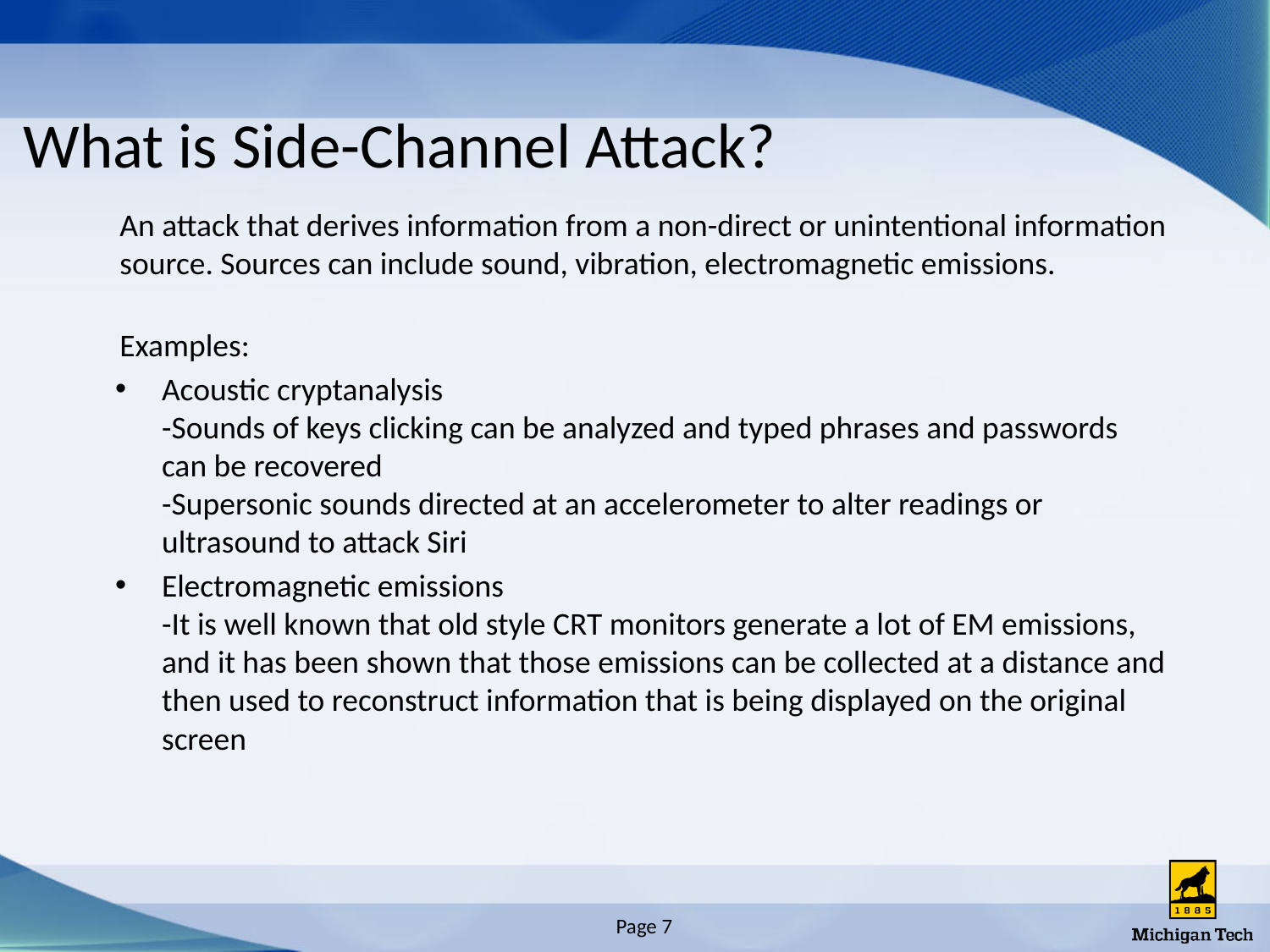

# What is Side-Channel Attack?
An attack that derives information from a non-direct or unintentional information source. Sources can include sound, vibration, electromagnetic emissions.
Examples:
Acoustic cryptanalysis
-Sounds of keys clicking can be analyzed and typed phrases and passwords can be recovered
-Supersonic sounds directed at an accelerometer to alter readings or ultrasound to attack Siri
Electromagnetic emissions
-It is well known that old style CRT monitors generate a lot of EM emissions, and it has been shown that those emissions can be collected at a distance and then used to reconstruct information that is being displayed on the original screen